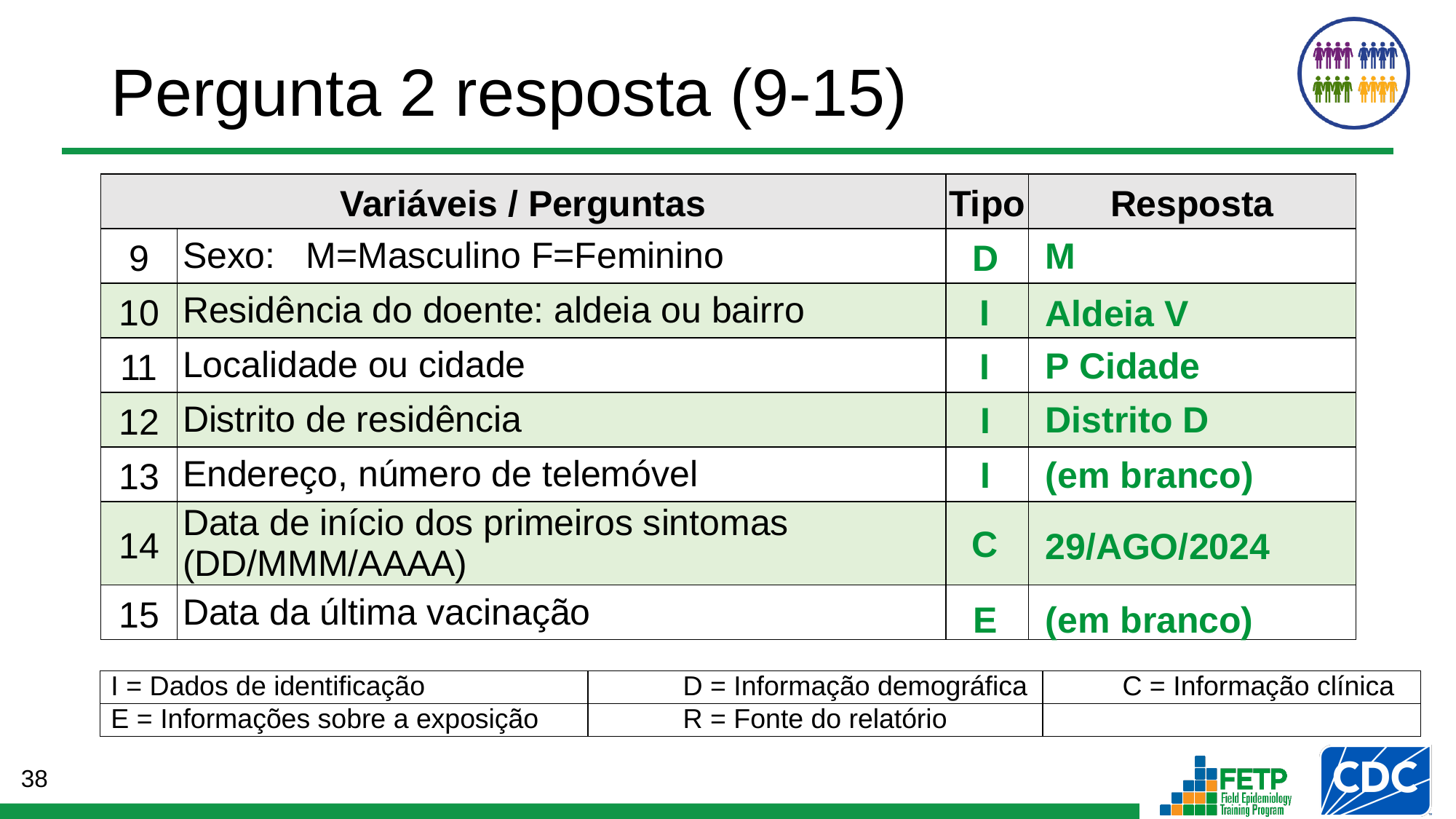

# Pergunta 2 resposta (9-15)
| Variáveis / Perguntas |  | Tipo | Resposta |
| --- | --- | --- | --- |
| 9 | Sexo: M=Masculino F=Feminino |  |  |
| 10 | Residência do doente: aldeia ou bairro |  |  |
| 11 | Localidade ou cidade |  |  |
| 12 | Distrito de residência |  |  |
| 13 | Endereço, número de telemóvel |  |  |
| 14 | Data de início dos primeiros sintomas (DD/MMM/AAAA) |  |  |
| 15 | Data da última vacinação |  |  |
M
D
I
Aldeia V
P Cidade
I
Distrito D
I
I
(em branco)
C
29/AGO/2024
(em branco)
E
| I = Dados de identificação | D = Informação demográfica | C = Informação clínica |
| --- | --- | --- |
| E = Informações sobre a exposição | R = Fonte do relatório |  |